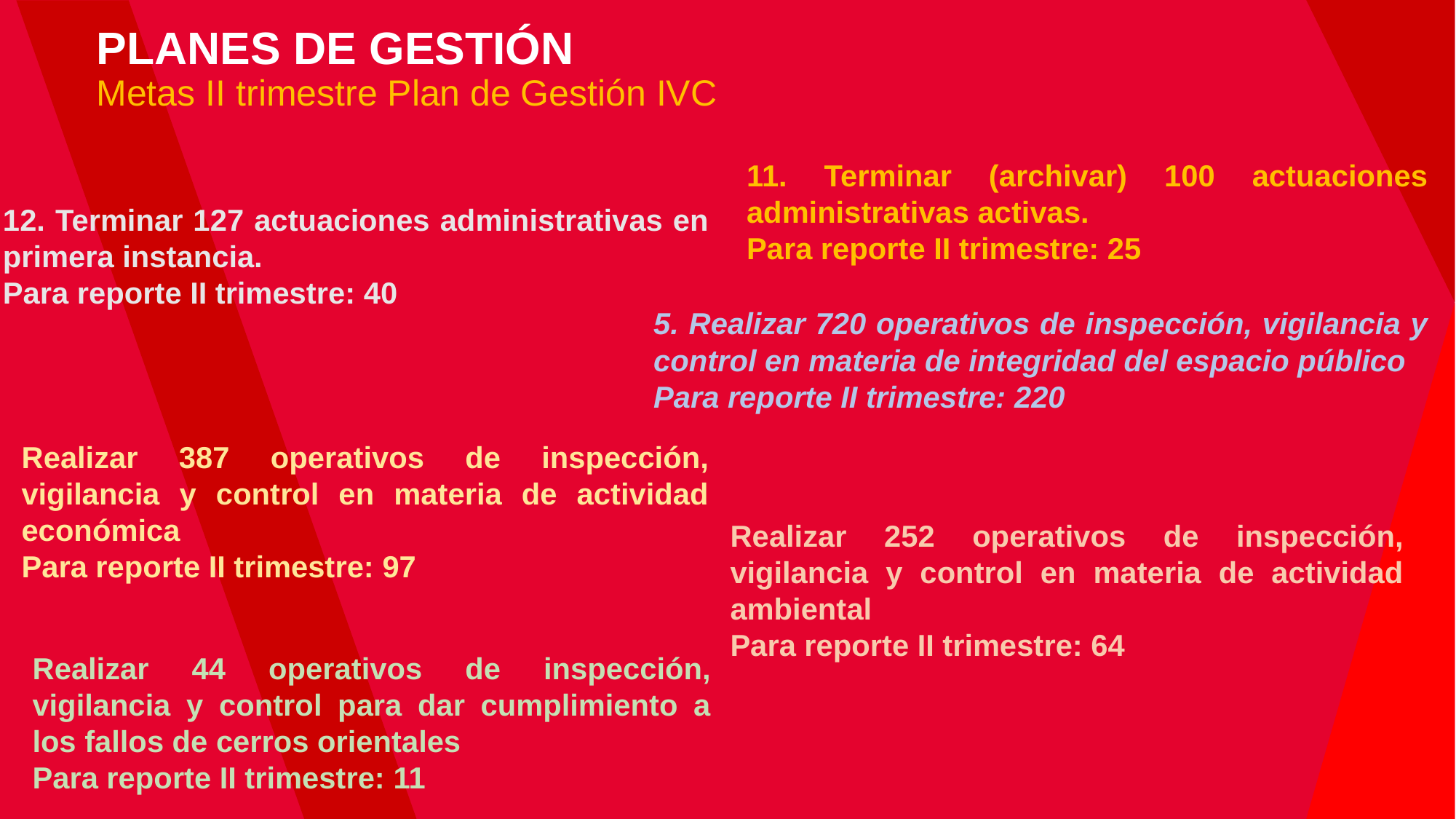

PLANES DE GESTIÓN
Metas II trimestre Plan de Gestión IVC
11. Terminar (archivar) 100 actuaciones administrativas activas.
Para reporte II trimestre: 25
12. Terminar 127 actuaciones administrativas en primera instancia.
Para reporte II trimestre: 40
5. Realizar 720 operativos de inspección, vigilancia y control en materia de integridad del espacio público
Para reporte II trimestre: 220

Realizar 387 operativos de inspección, vigilancia y control en materia de actividad económica
Para reporte II trimestre: 97

Realizar 252 operativos de inspección, vigilancia y control en materia de actividad ambiental
Para reporte II trimestre: 64
Realizar 44 operativos de inspección, vigilancia y control para dar cumplimiento a los fallos de cerros orientales
Para reporte II trimestre: 11